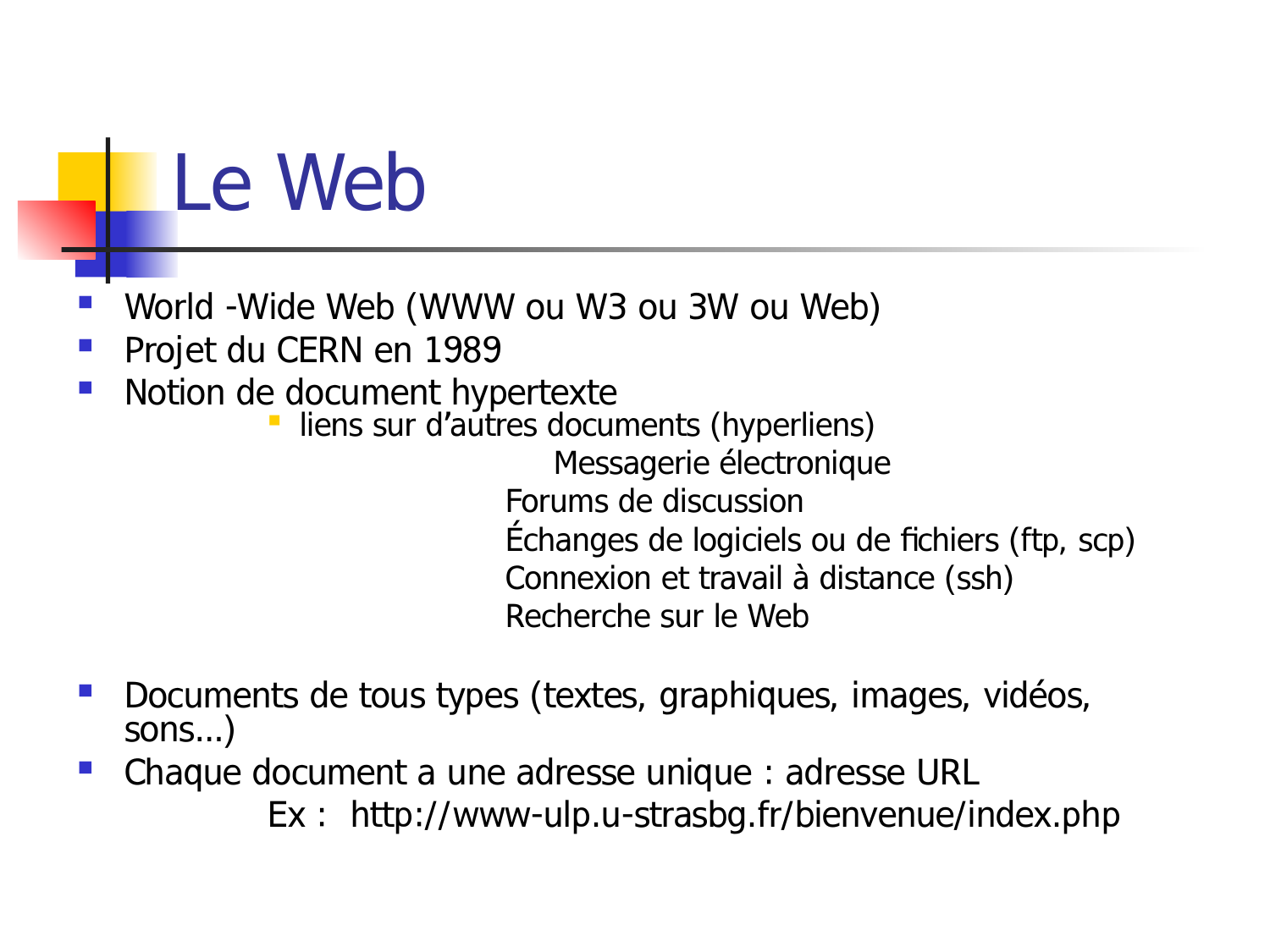

# Le Web
World -Wide Web (WWW ou W3 ou 3W ou Web)‏
Projet du CERN en 1989
Notion de document hypertexte
liens sur d’autres documents (hyperliens)‏
			Messagerie électronique
				Forums de discussion
				Échanges de logiciels ou de fichiers (ftp, scp)‏
				Connexion et travail à distance (ssh)‏
				Recherche sur le Web

Documents de tous types (textes, graphiques, images, vidéos, sons…)‏
Chaque document a une adresse unique : adresse URL
Ex :  http://www-ulp.u-strasbg.fr/bienvenue/index.php